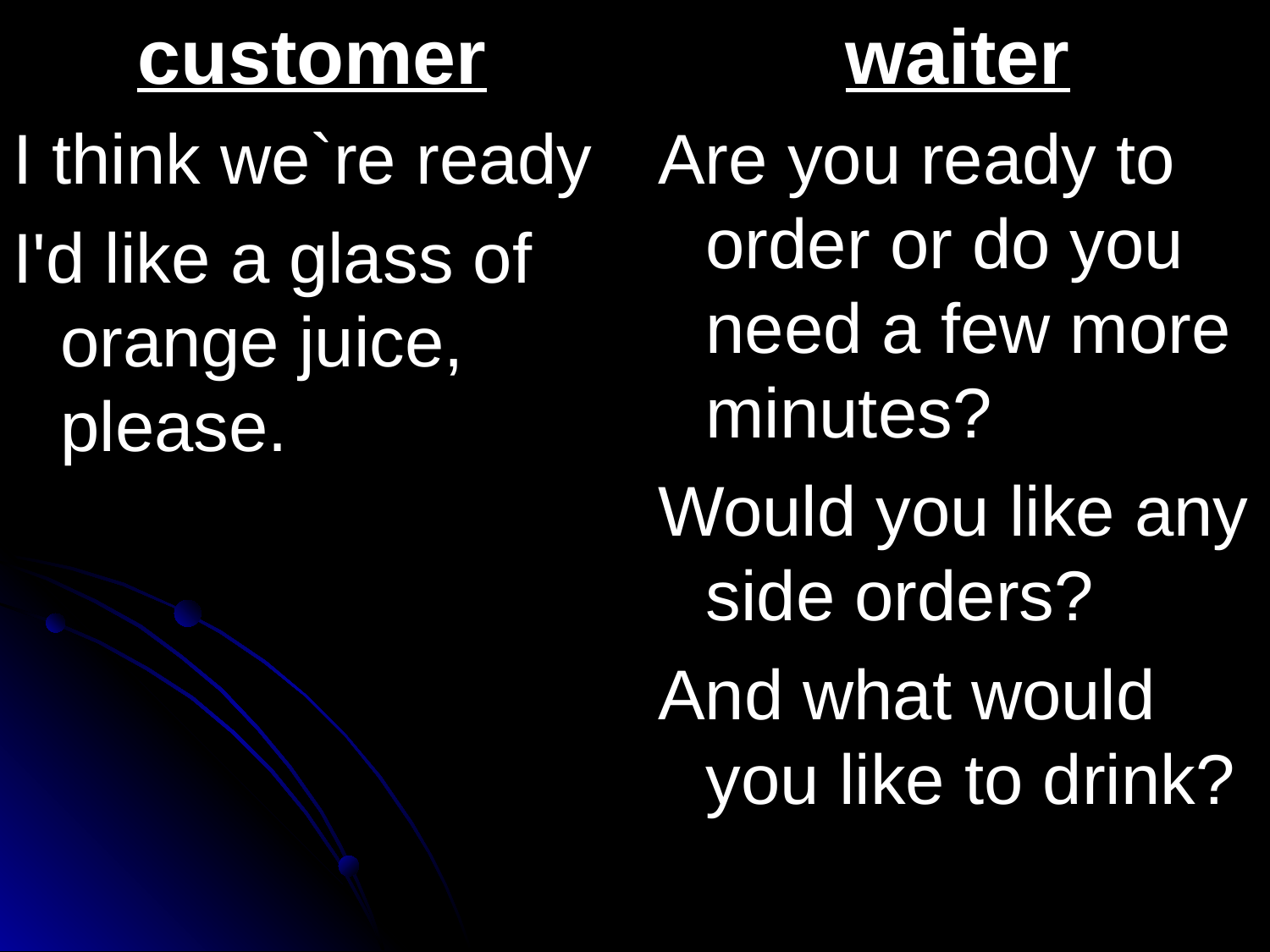

customer
I think we`re ready
I'd like а glass of orange juice, please.
waiter
Are you ready to order or do you need a few more minutes?
Would you like any side orders?
And what would you like to drink?
#